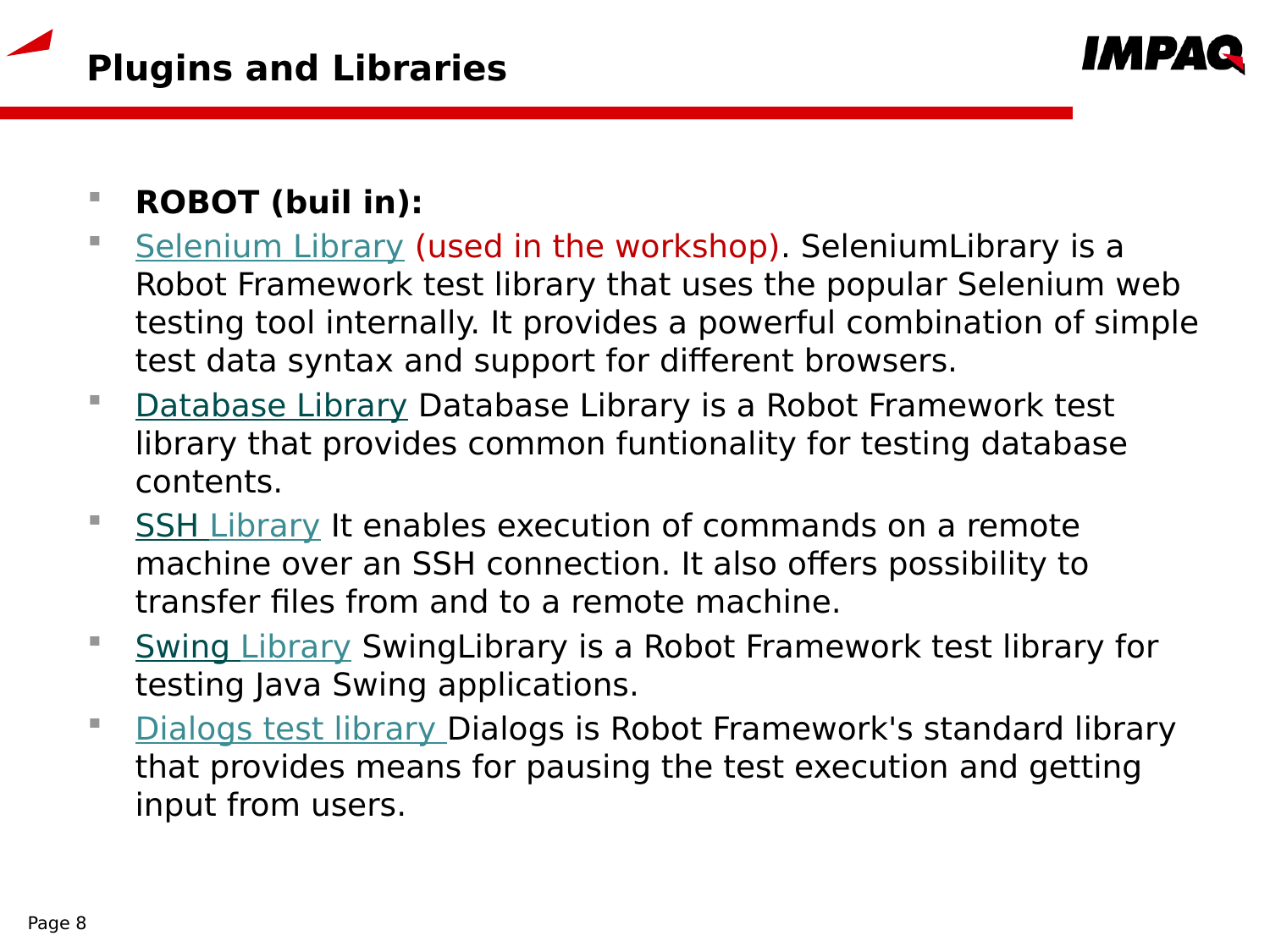

# Plugins and Libraries

ROBOT (buil in):
Selenium Library (used in the workshop). SeleniumLibrary is a Robot Framework test library that uses the popular Selenium web testing tool internally. It provides a powerful combination of simple test data syntax and support for different browsers.
Database Library Database Library is a Robot Framework test library that provides common funtionality for testing database contents.
SSH Library It enables execution of commands on a remote machine over an SSH connection. It also offers possibility to transfer files from and to a remote machine.
Swing Library SwingLibrary is a Robot Framework test library for testing Java Swing applications.
Dialogs test library Dialogs is Robot Framework's standard library that provides means for pausing the test execution and getting input from users.

Page 8